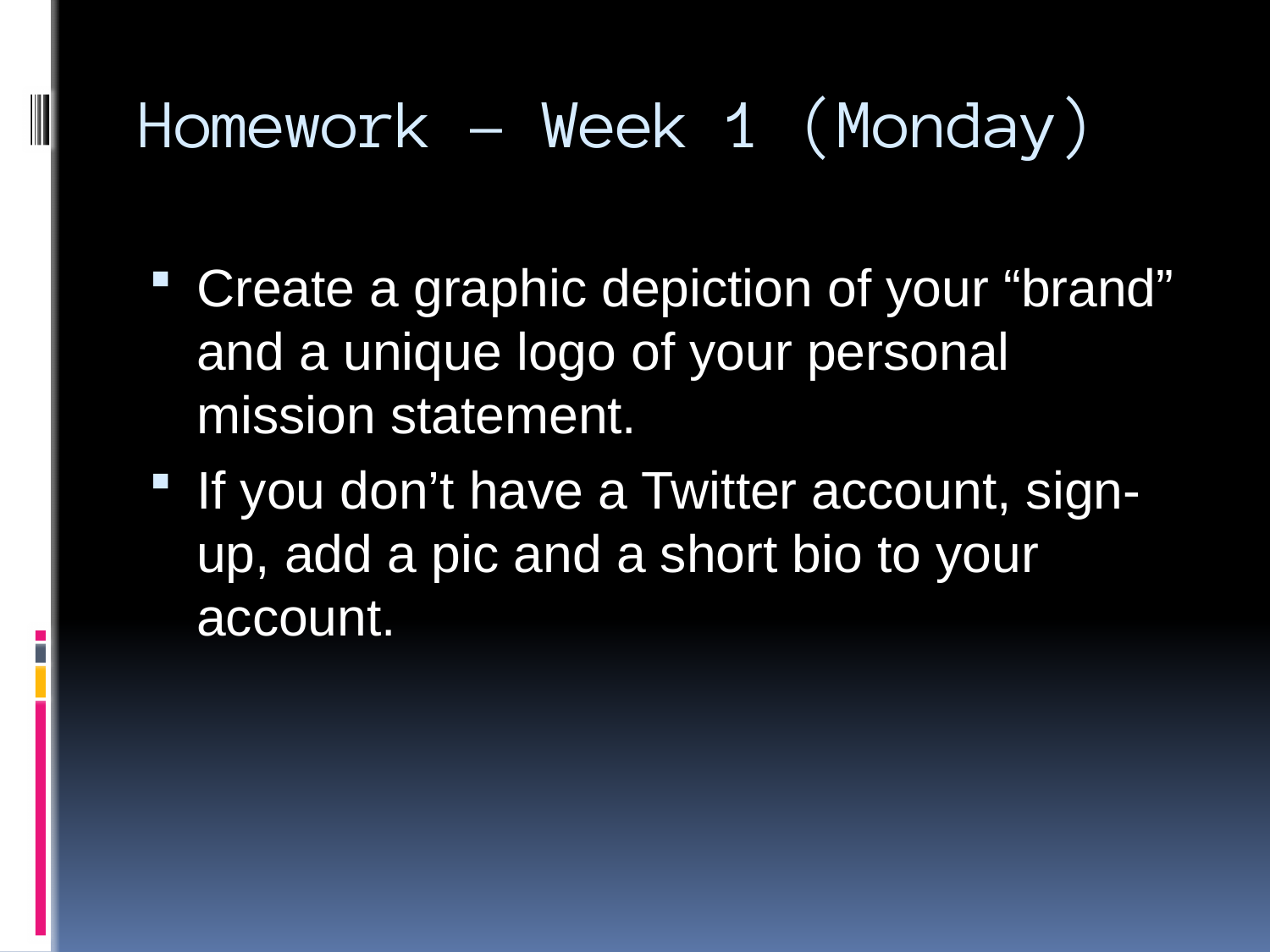

# Homework – Week 1 (Monday)
Create a graphic depiction of your “brand” and a unique logo of your personal mission statement.
If you don’t have a Twitter account, sign-up, add a pic and a short bio to your account.